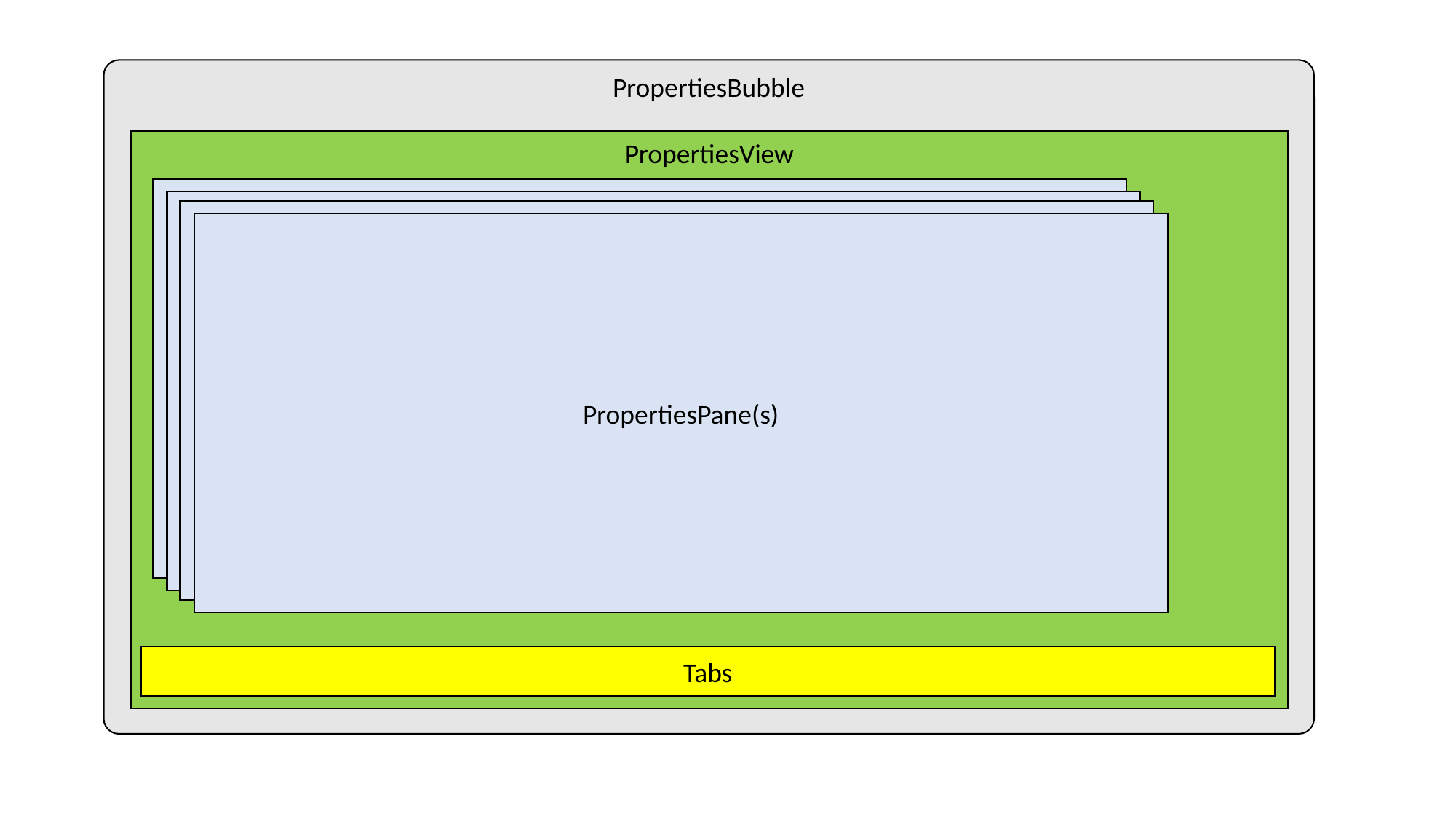

PropertiesBubble
PropertiesView
PropertiesPanev
PropertiesPanev
PropertiesPanev
PropertiesPane(s)
Tabs